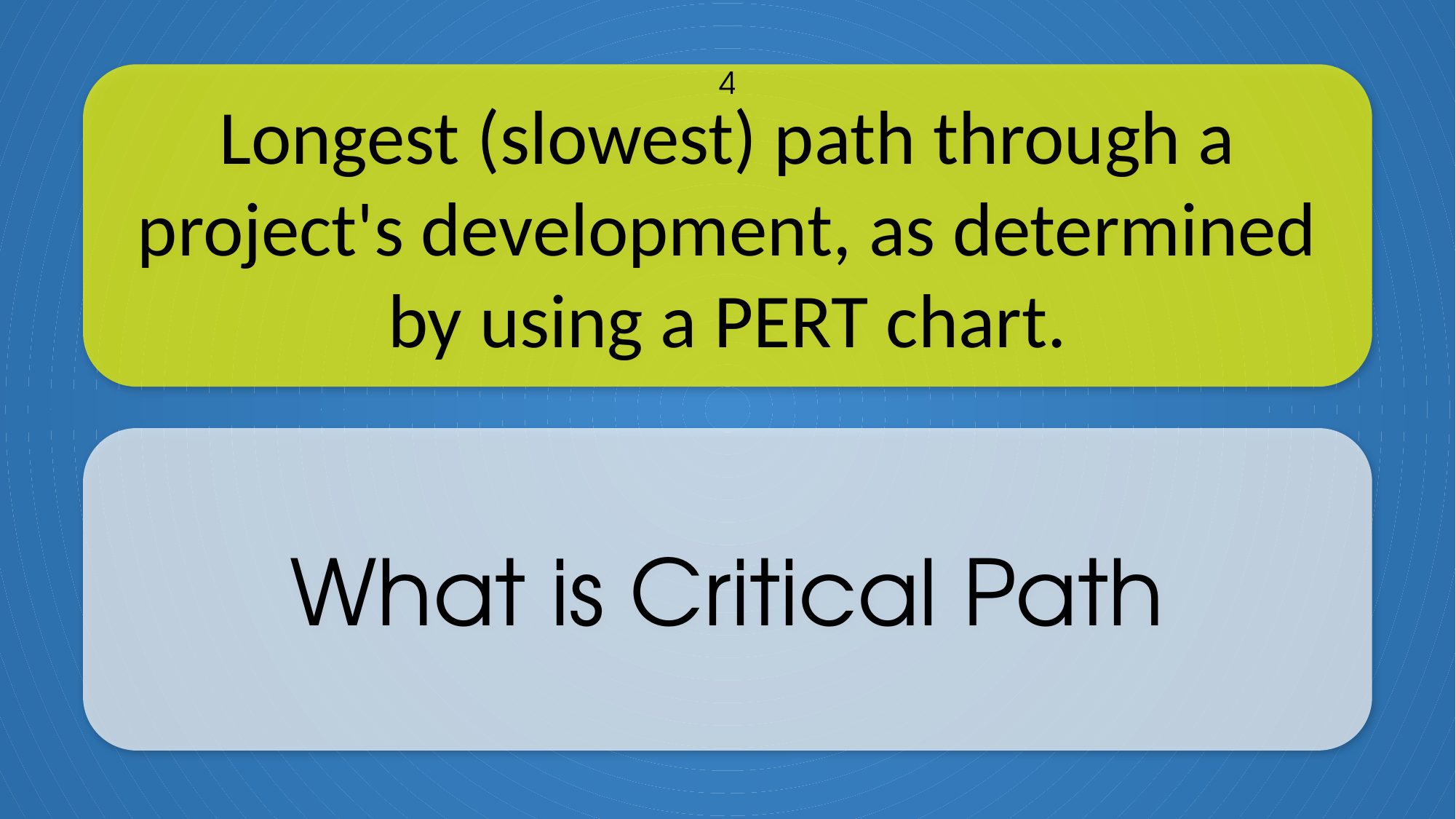

Longest (slowest) path through a project's development, as determined by using a PERT chart.
4
What is Critical Path